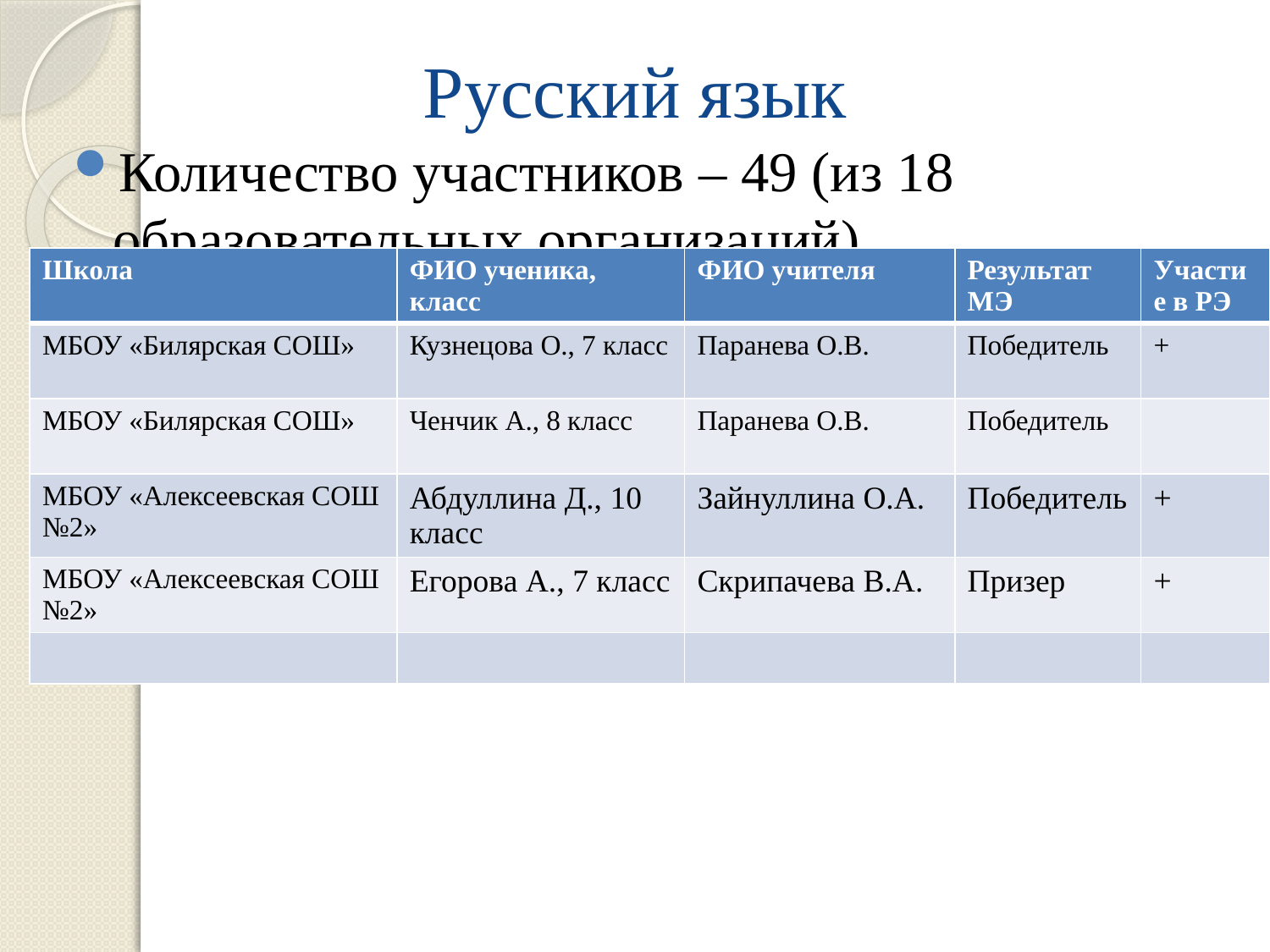

# Русский язык
Количество участников – 49 (из 18 образовательных организаций)

| Школа | ФИО ученика, класс | ФИО учителя | Результат МЭ | Участие в РЭ |
| --- | --- | --- | --- | --- |
| МБОУ «Билярская СОШ» | Кузнецова О., 7 класс | Паранева О.В. | Победитель | + |
| МБОУ «Билярская СОШ» | Ченчик А., 8 класс | Паранева О.В. | Победитель |  |
| МБОУ «Алексеевская СОШ №2» | Абдуллина Д., 10 класс | Зайнуллина О.А. | Победитель | + |
| МБОУ «Алексеевская СОШ №2» | Егорова А., 7 класс | Скрипачева В.А. | Призер | + |
|  |  |  |  |  |